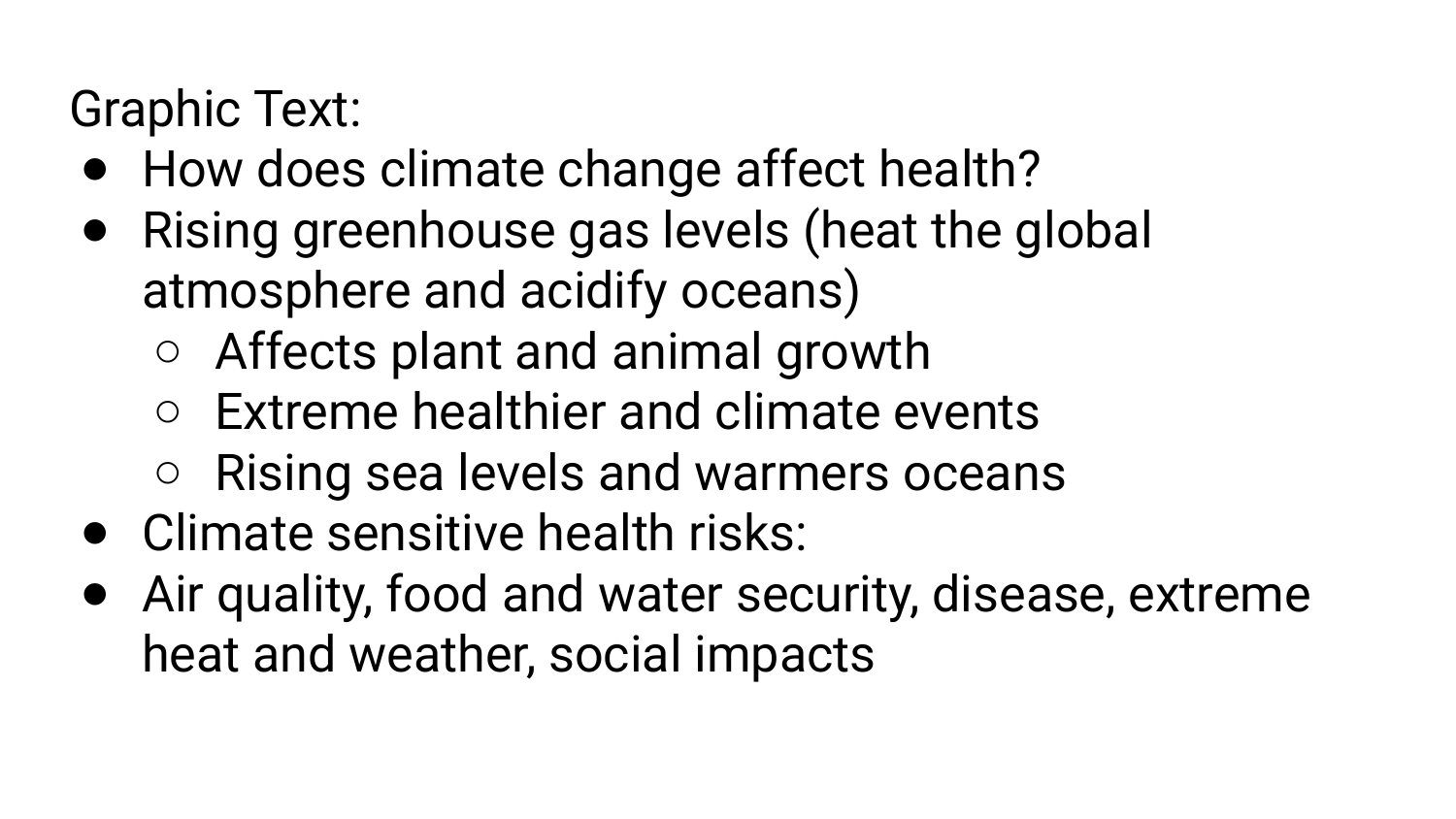

Graphic Text:
How does climate change affect health?
Rising greenhouse gas levels (heat the global atmosphere and acidify oceans)
Affects plant and animal growth
Extreme healthier and climate events
Rising sea levels and warmers oceans
Climate sensitive health risks:
Air quality, food and water security, disease, extreme heat and weather, social impacts